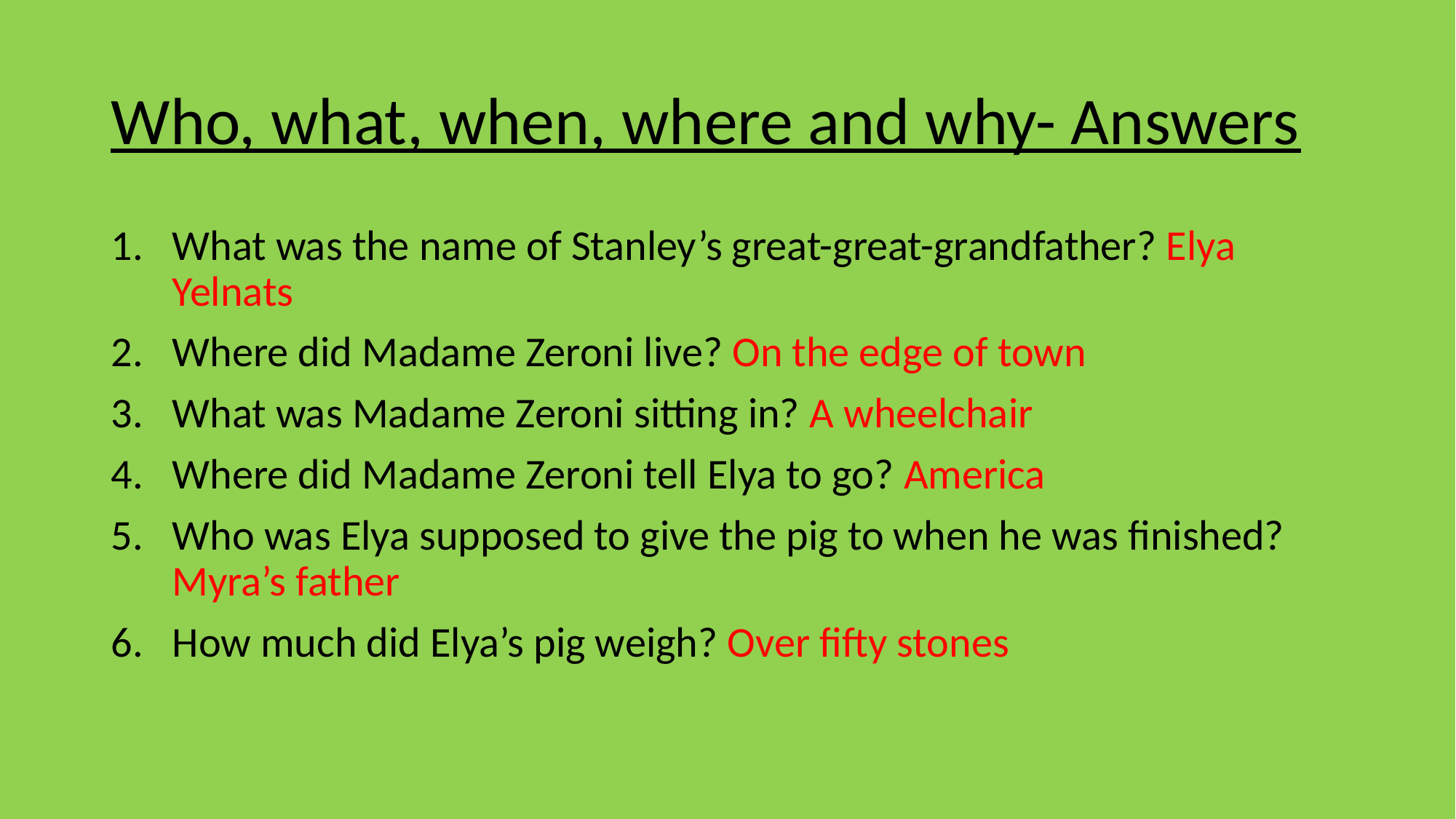

# Who, what, when, where and why- Answers
What was the name of Stanley’s great-great-grandfather? Elya Yelnats
Where did Madame Zeroni live? On the edge of town
What was Madame Zeroni sitting in? A wheelchair
Where did Madame Zeroni tell Elya to go? America
Who was Elya supposed to give the pig to when he was finished? Myra’s father
How much did Elya’s pig weigh? Over fifty stones